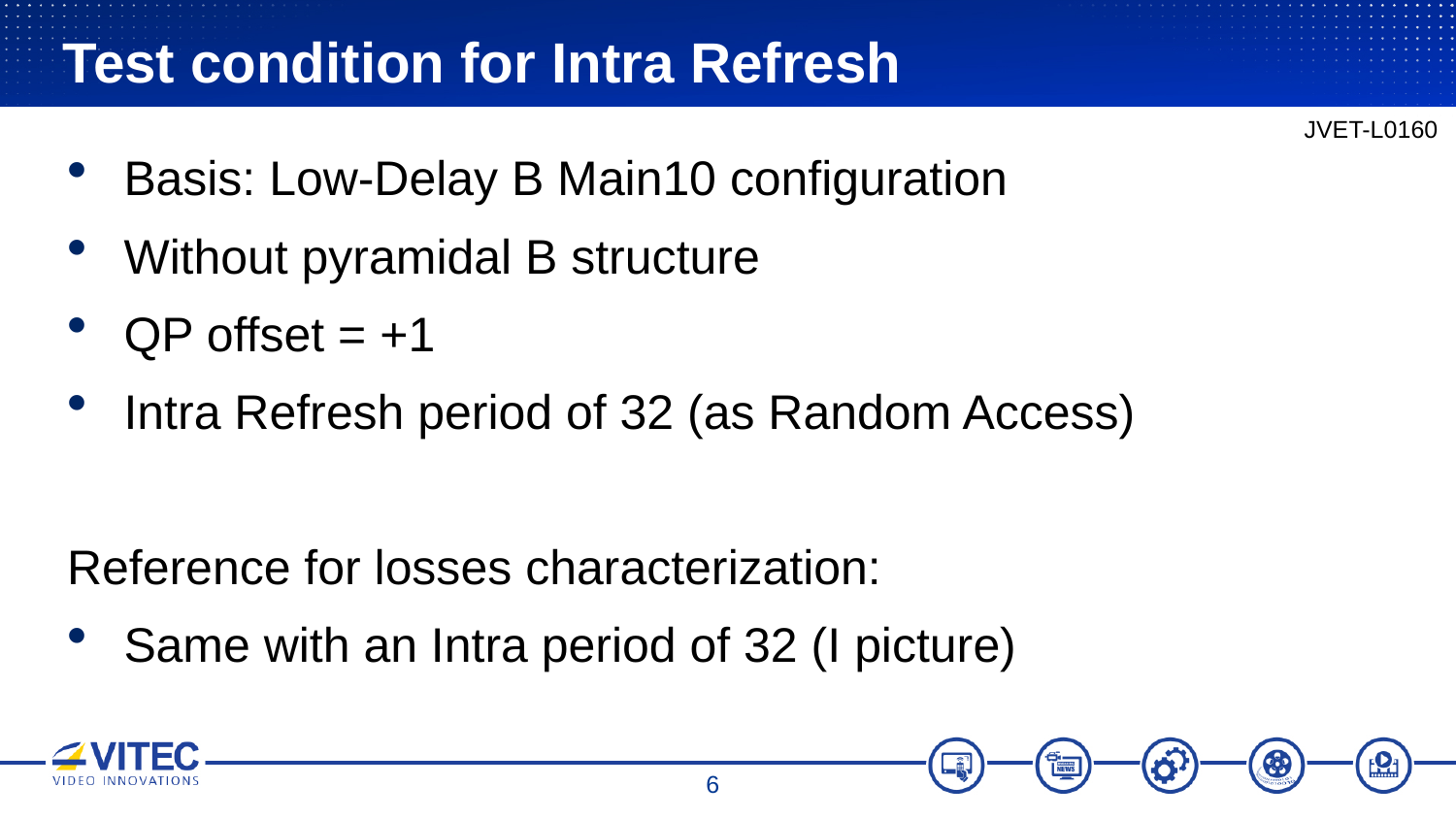

# Test condition for Intra Refresh
JVET-L0160
Basis: Low-Delay B Main10 configuration
Without pyramidal B structure
QP offset = +1
Intra Refresh period of 32 (as Random Access)

Reference for losses characterization:
Same with an Intra period of 32 (I picture)

6